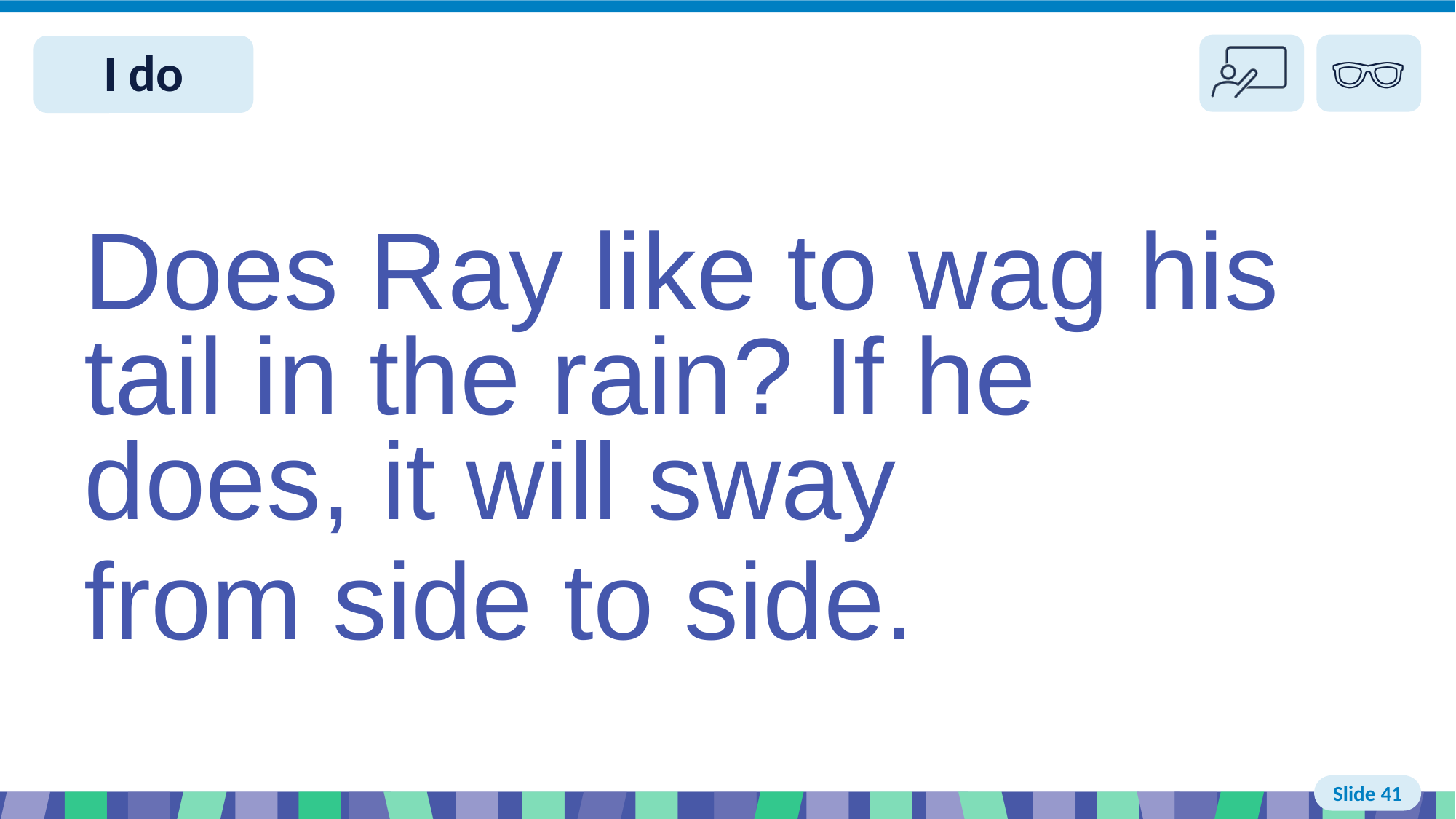

# Slide 41 I do
Does Ray like to wag his tail in the rain? If he does, it will sway
from side to side.